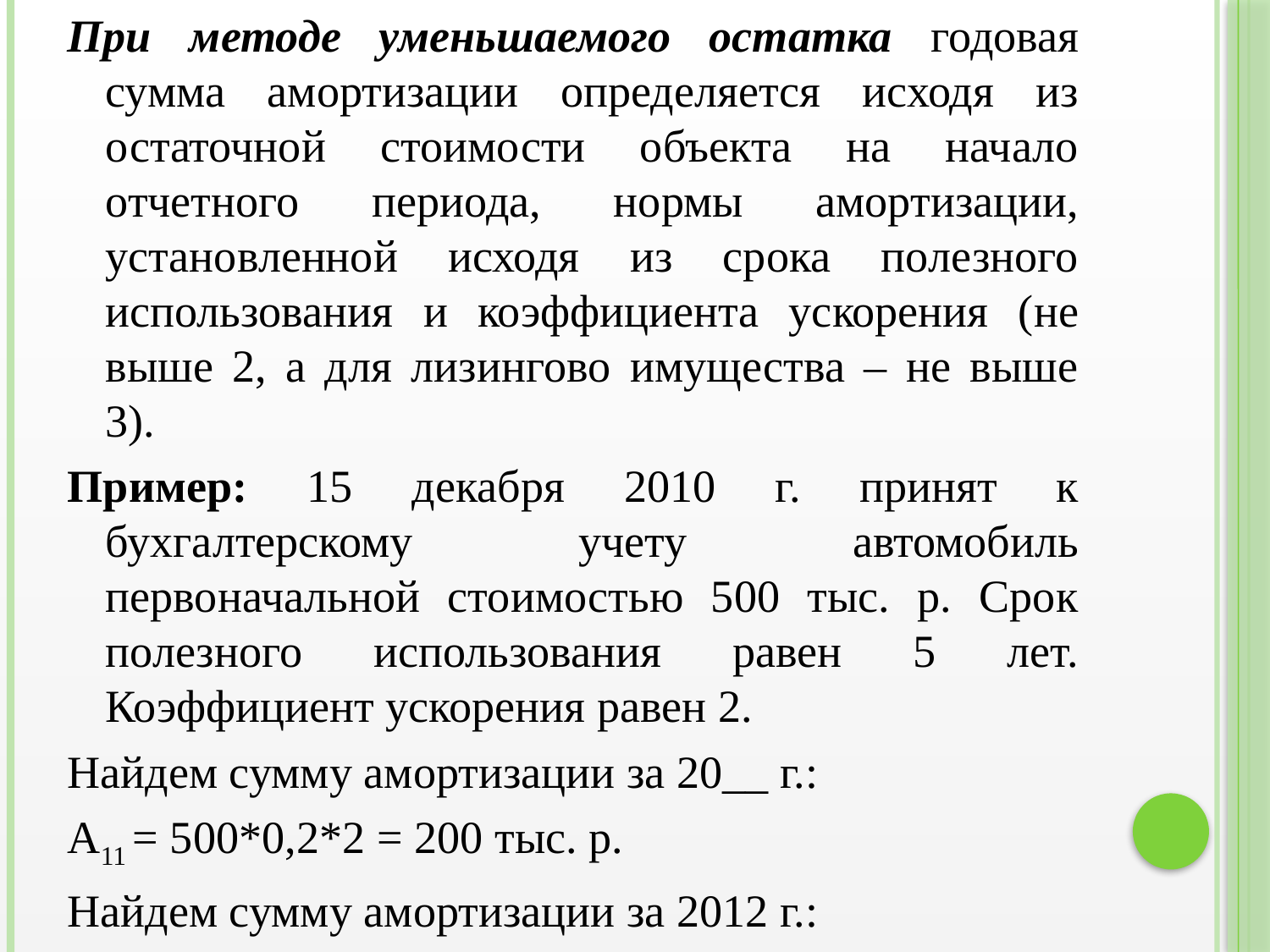

При методе уменьшаемого остатка годовая сумма амортизации определяется исходя из остаточной стоимости объекта на начало отчетного периода, нормы амортизации, установленной исходя из срока полезного использования и коэффициента ускорения (не выше 2, а для лизингово имущества – не выше 3).
Пример: 15 декабря 2010 г. принят к бухгалтерскому учету автомобиль первоначальной стоимостью 500 тыс. р. Срок полезного использования равен 5 лет. Коэффициент ускорения равен 2.
Найдем сумму амортизации за 20__ г.:
А11 = 500*0,2*2 = 200 тыс. р.
Найдем сумму амортизации за 2012 г.:
А12 = 300*0,2*2 = 120 тыс. р.